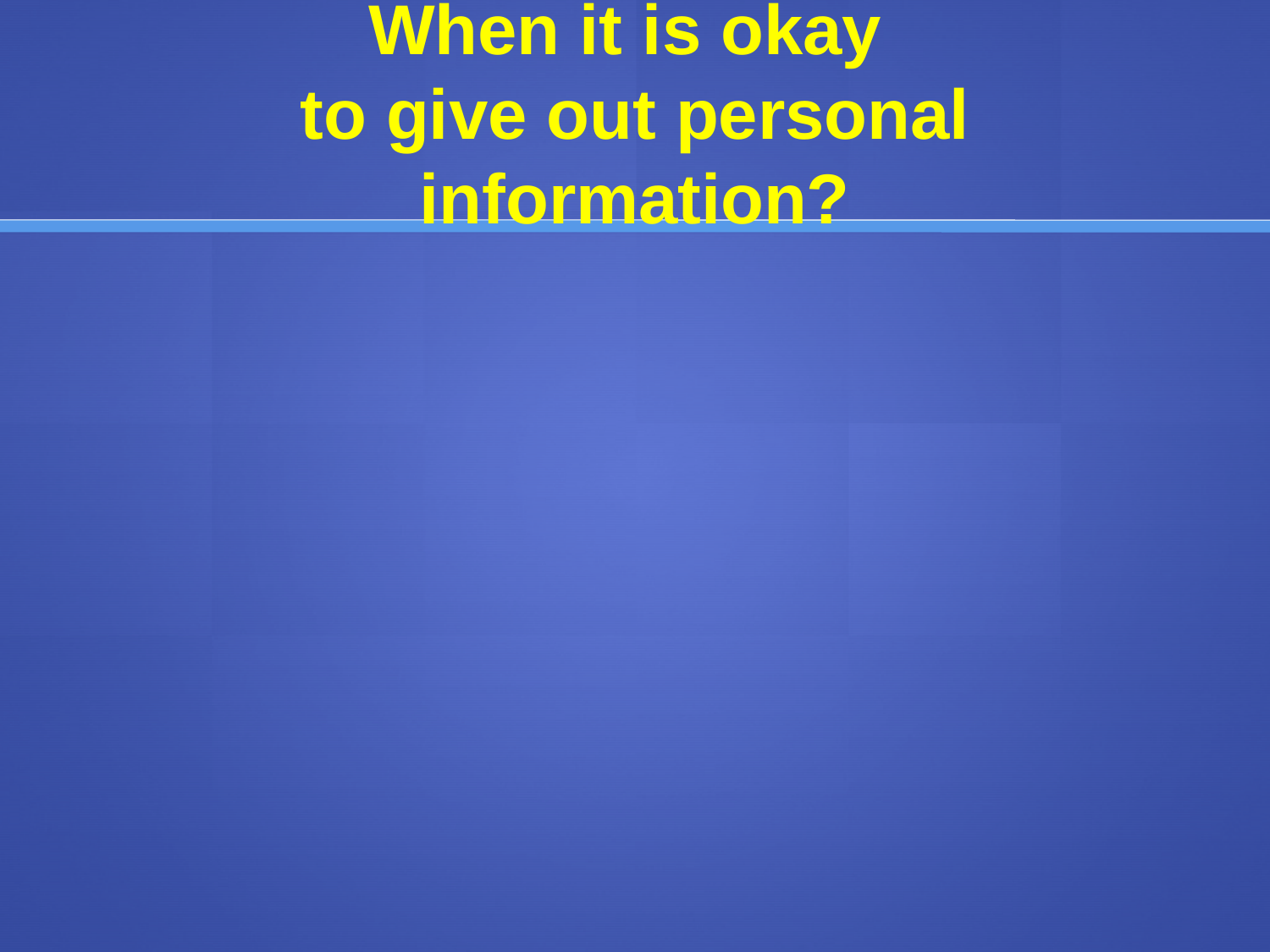

# When it is okay to give out personal information?